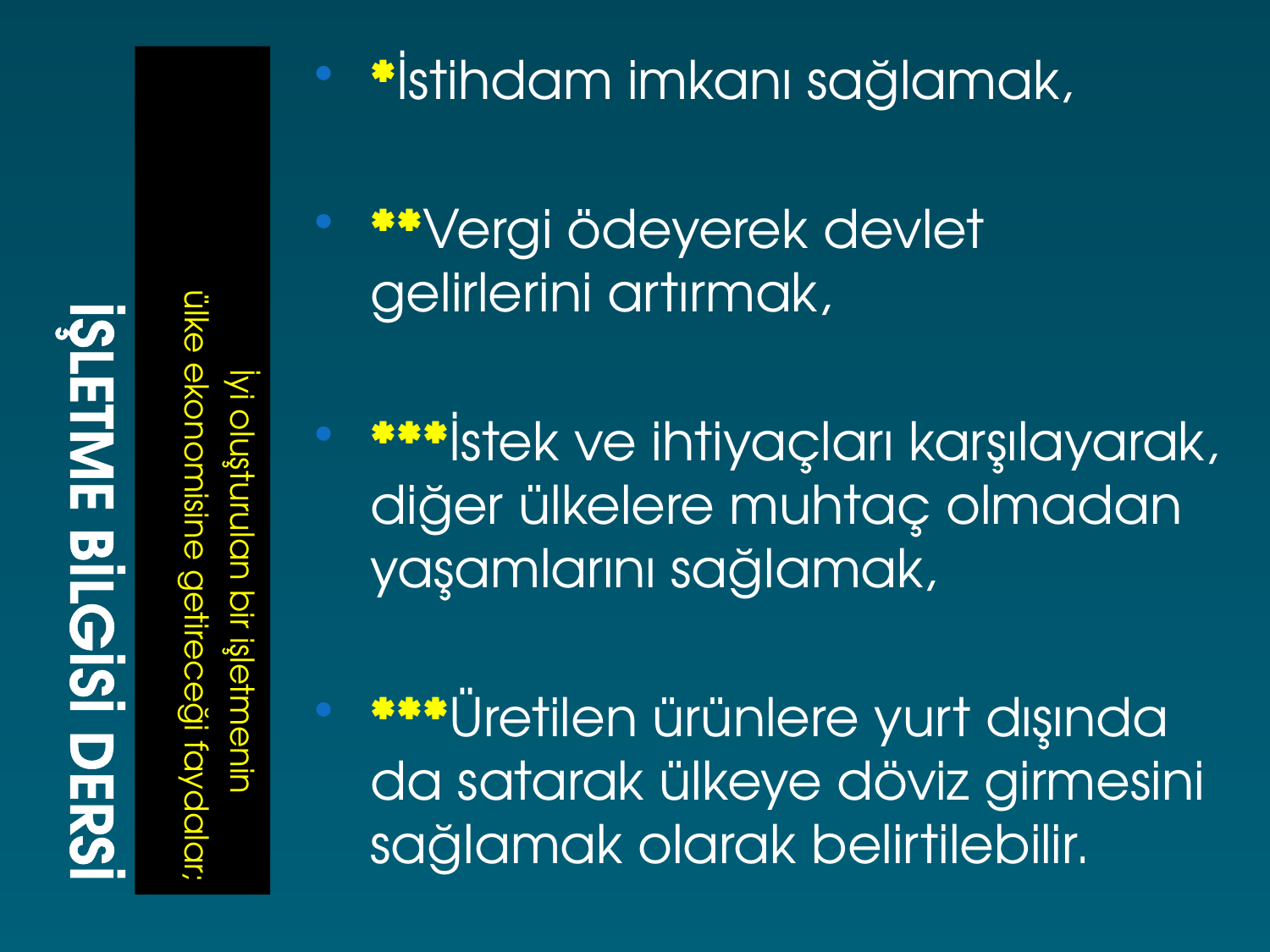

# İŞLETME BİLGİSİ DERSİ
*İstihdam imkanı sağlamak,

**Vergi ödeyerek devlet gelirlerini artırmak,

***İstek ve ihtiyaçları karşılayarak, diğer ülkelere muhtaç olmadan yaşamlarını sağlamak,

***Üretilen ürünlere yurt dışında da satarak ülkeye döviz girmesini sağlamak olarak belirtilebilir.
İyi oluşturulan bir işletmenin
 ülke ekonomisine getireceği faydalar;